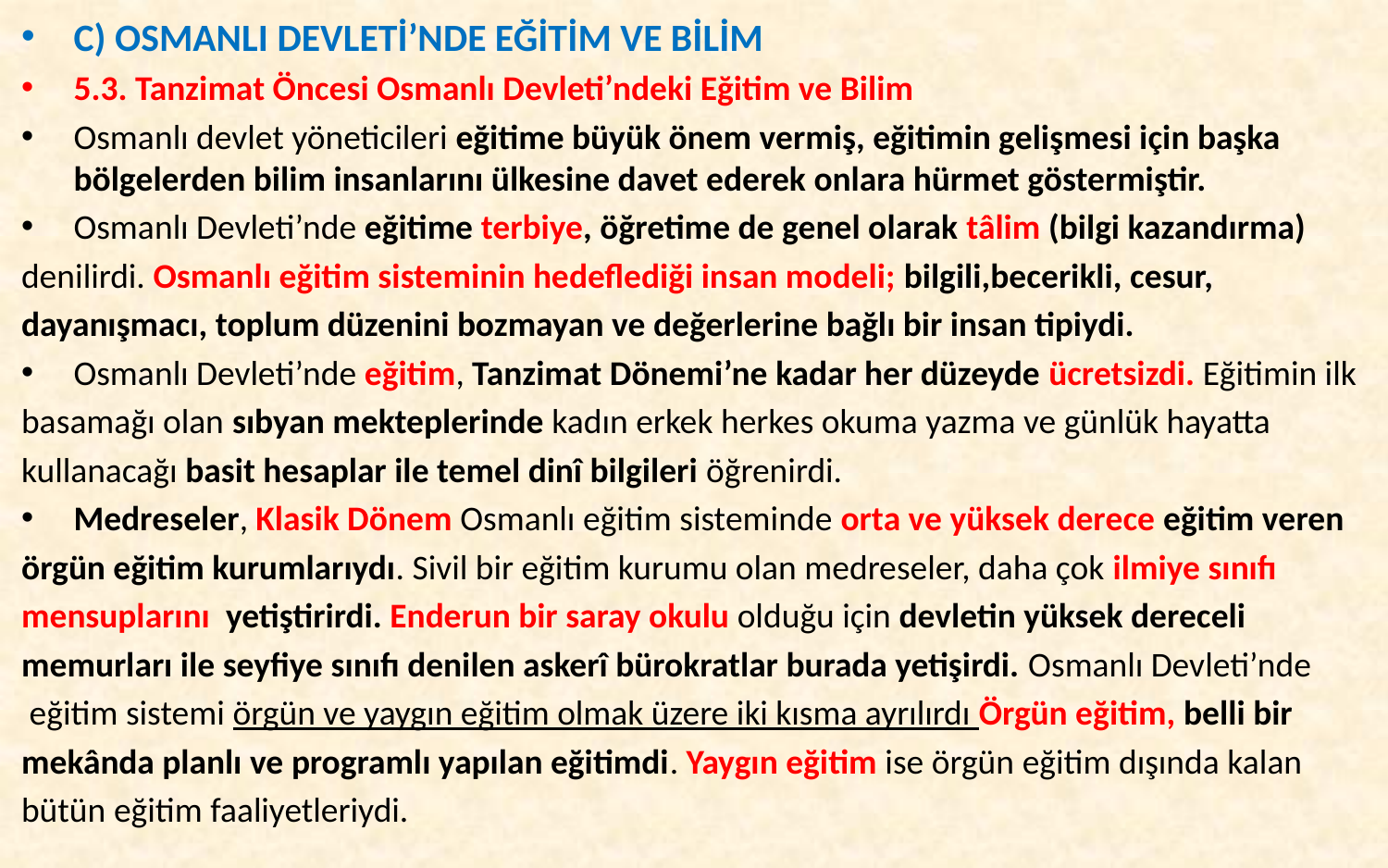

C) OSMANLI DEVLETİ’NDE EĞİTİM VE BİLİM
5.3. Tanzimat Öncesi Osmanlı Devleti’ndeki Eğitim ve Bilim
Osmanlı devlet yöneticileri eğitime büyük önem vermiş, eğitimin gelişmesi için başka bölgelerden bilim insanlarını ülkesine davet ederek onlara hürmet göstermiştir.
Osmanlı Devleti’nde eğitime terbiye, öğretime de genel olarak tâlim (bilgi kazandırma)
denilirdi. Osmanlı eğitim sisteminin hedeflediği insan modeli; bilgili,becerikli, cesur,
dayanışmacı, toplum düzenini bozmayan ve değerlerine bağlı bir insan tipiydi.
Osmanlı Devleti’nde eğitim, Tanzimat Dönemi’ne kadar her düzeyde ücretsizdi. Eğitimin ilk
basamağı olan sıbyan mekteplerinde kadın erkek herkes okuma yazma ve günlük hayatta
kullanacağı basit hesaplar ile temel dinî bilgileri öğrenirdi.
Medreseler, Klasik Dönem Osmanlı eğitim sisteminde orta ve yüksek derece eğitim veren
örgün eğitim kurumlarıydı. Sivil bir eğitim kurumu olan medreseler, daha çok ilmiye sınıfı
mensuplarını  yetiştirirdi. Enderun bir saray okulu olduğu için devletin yüksek dereceli
memurları ile seyfiye sınıfı denilen askerî bürokratlar burada yetişirdi. Osmanlı Devleti’nde
 eğitim sistemi örgün ve yaygın eğitim olmak üzere iki kısma ayrılırdı Örgün eğitim, belli bir
mekânda planlı ve programlı yapılan eğitimdi. Yaygın eğitim ise örgün eğitim dışında kalan
bütün eğitim faaliyetleriydi.